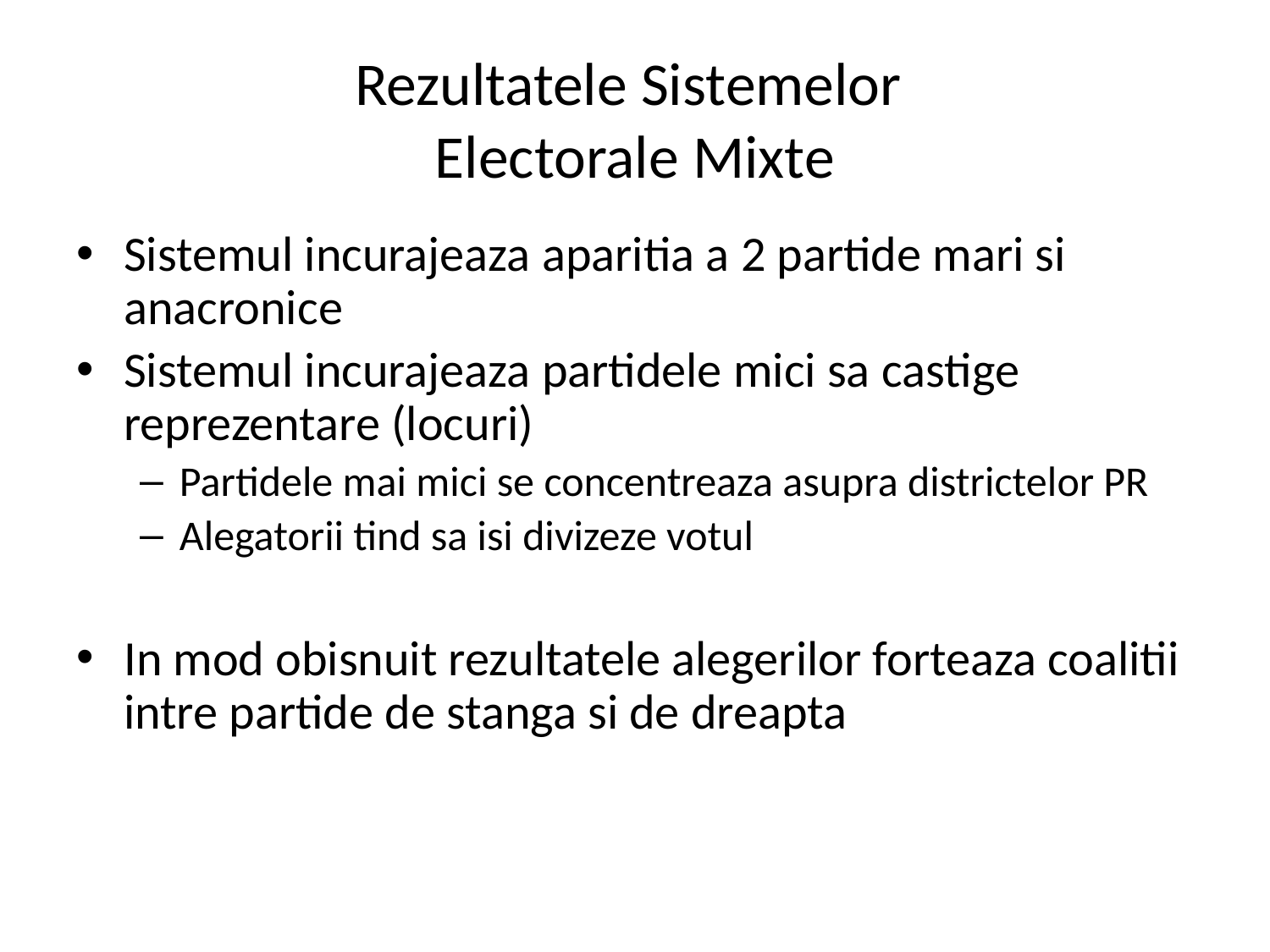

# Rezultatele Sistemelor Electorale Mixte
Sistemul incurajeaza aparitia a 2 partide mari si anacronice
Sistemul incurajeaza partidele mici sa castige reprezentare (locuri)
Partidele mai mici se concentreaza asupra districtelor PR
Alegatorii tind sa isi divizeze votul

In mod obisnuit rezultatele alegerilor forteaza coalitii intre partide de stanga si de dreapta